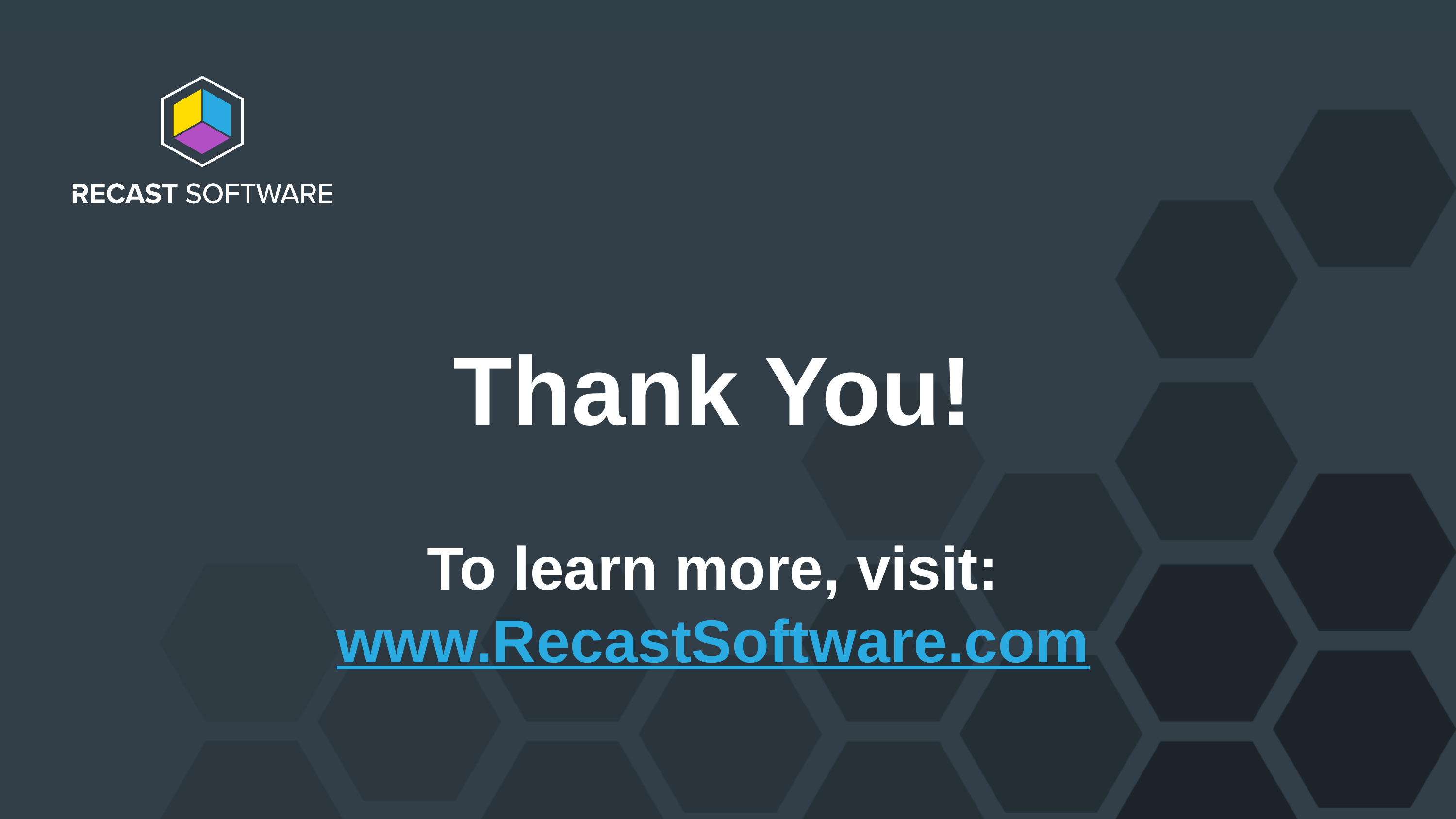

Thank You!

To learn more, visit:
www.RecastSoftware.com